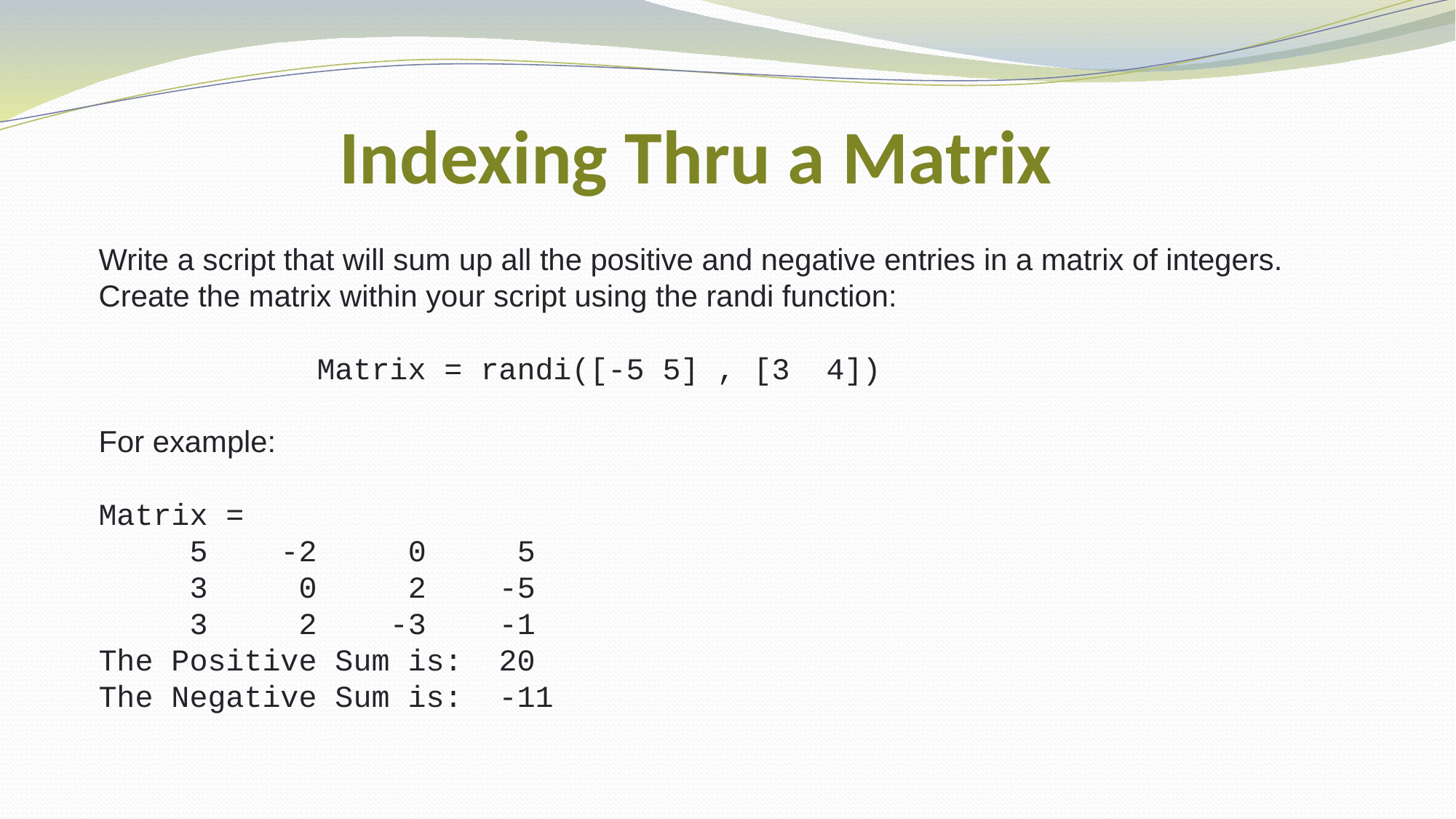

# Indexing Thru a Matrix
Write a script that will sum up all the positive and negative entries in a matrix of integers.  Create the matrix within your script using the randi function:

		Matrix = randi([-5 5] , [3  4])

For example:

Matrix =
     5    -2     0     5
     3     0     2    -5
     3     2    -3    -1
The Positive Sum is:  20
The Negative Sum is:  -11